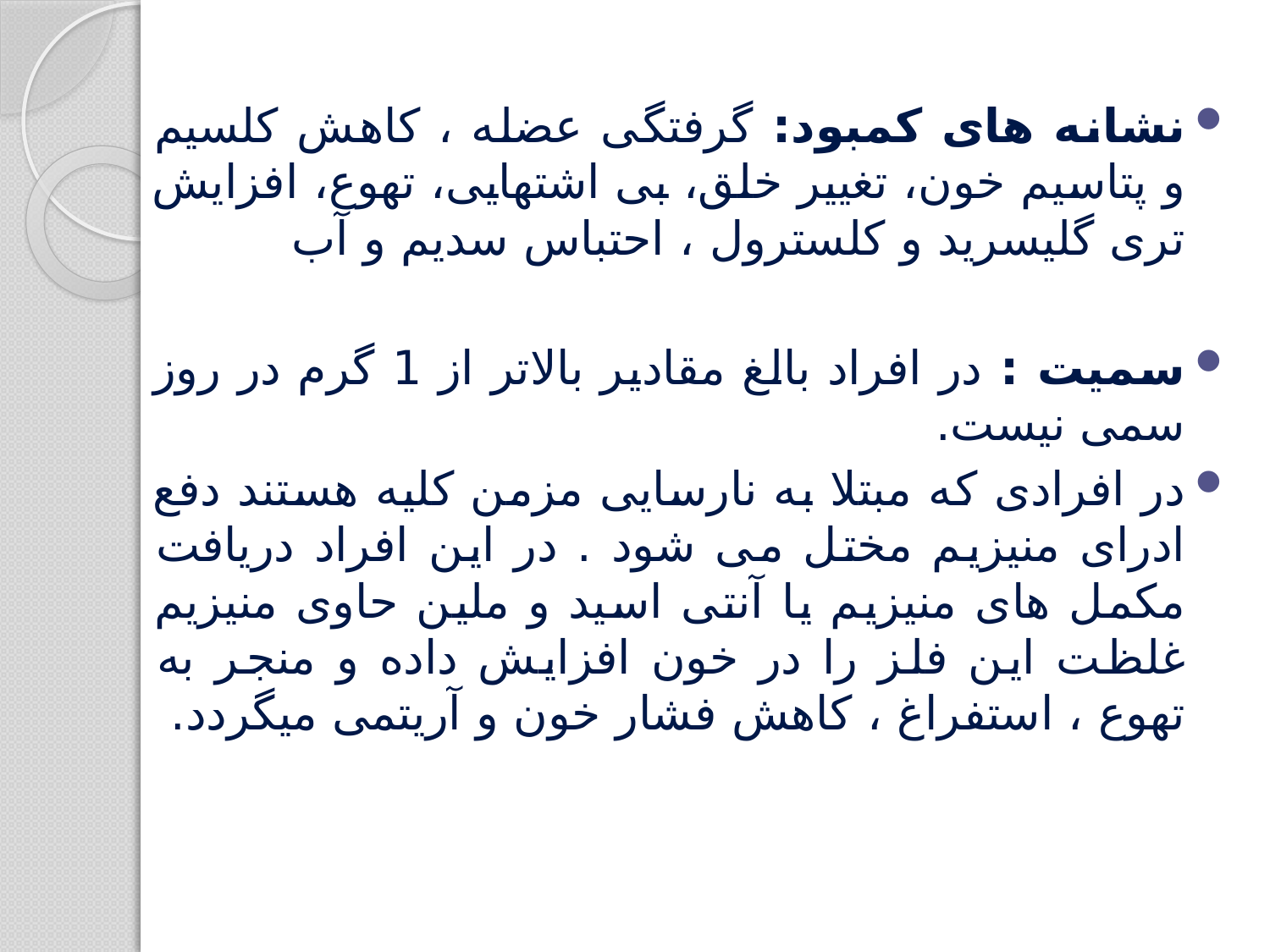

نشانه های کمبود: گرفتگی عضله ، کاهش کلسیم و پتاسیم خون، تغییر خلق، بی اشتهایی، تهوع، افزایش تری گلیسرید و کلسترول ، احتباس سدیم و آب

سمیت : در افراد بالغ مقادیر بالاتر از 1 گرم در روز سمی نیست.
در افرادی که مبتلا به نارسایی مزمن کلیه هستند دفع ادرای منیزیم مختل می شود . در این افراد دریافت مکمل های منیزیم یا آنتی اسید و ملین حاوی منیزیم غلظت این فلز را در خون افزایش داده و منجر به تهوع ، استفراغ ، کاهش فشار خون و آریتمی میگردد.